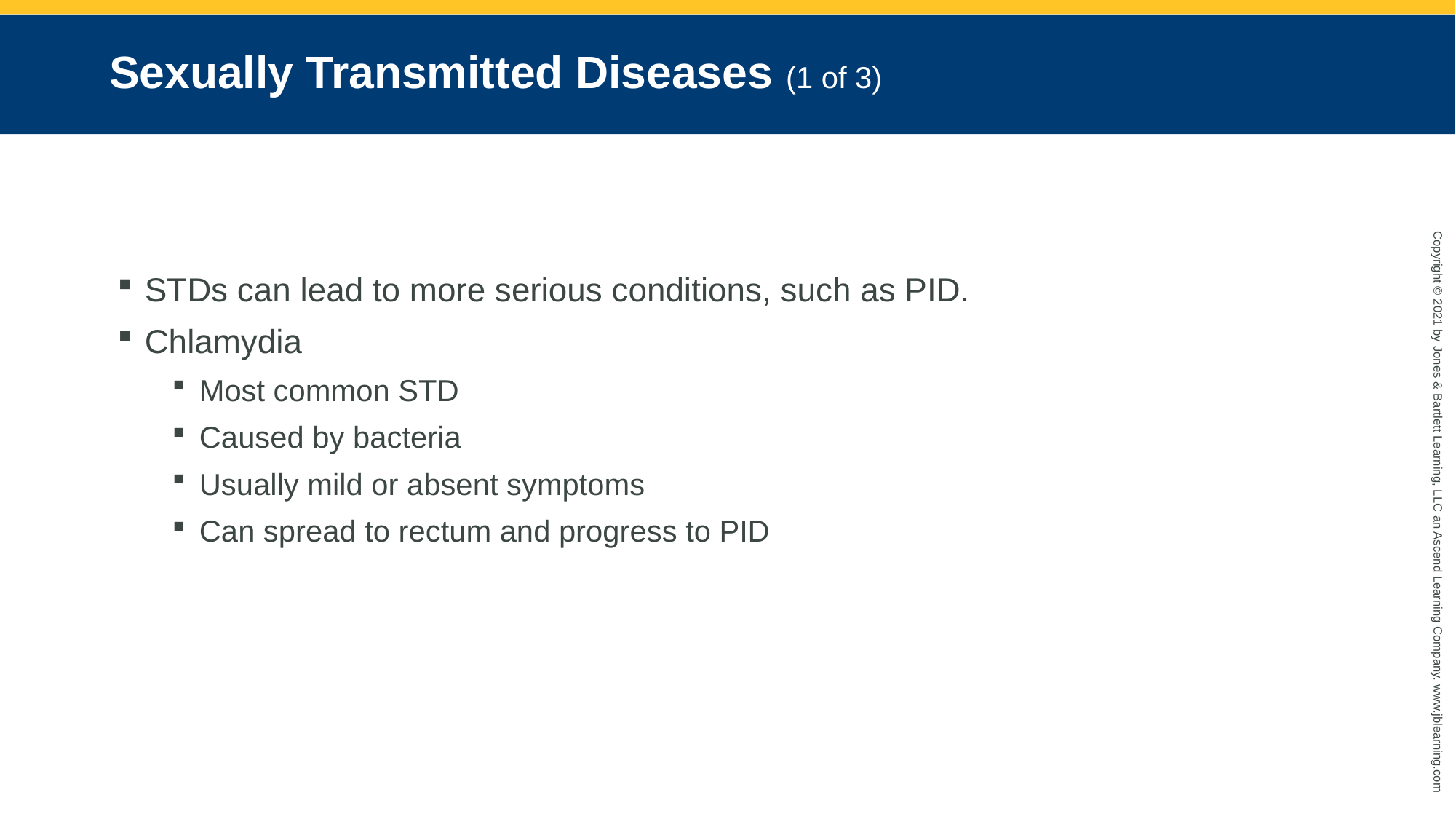

# Sexually Transmitted Diseases (1 of 3)
STDs can lead to more serious conditions, such as PID.
Chlamydia
Most common STD
Caused by bacteria
Usually mild or absent symptoms
Can spread to rectum and progress to PID